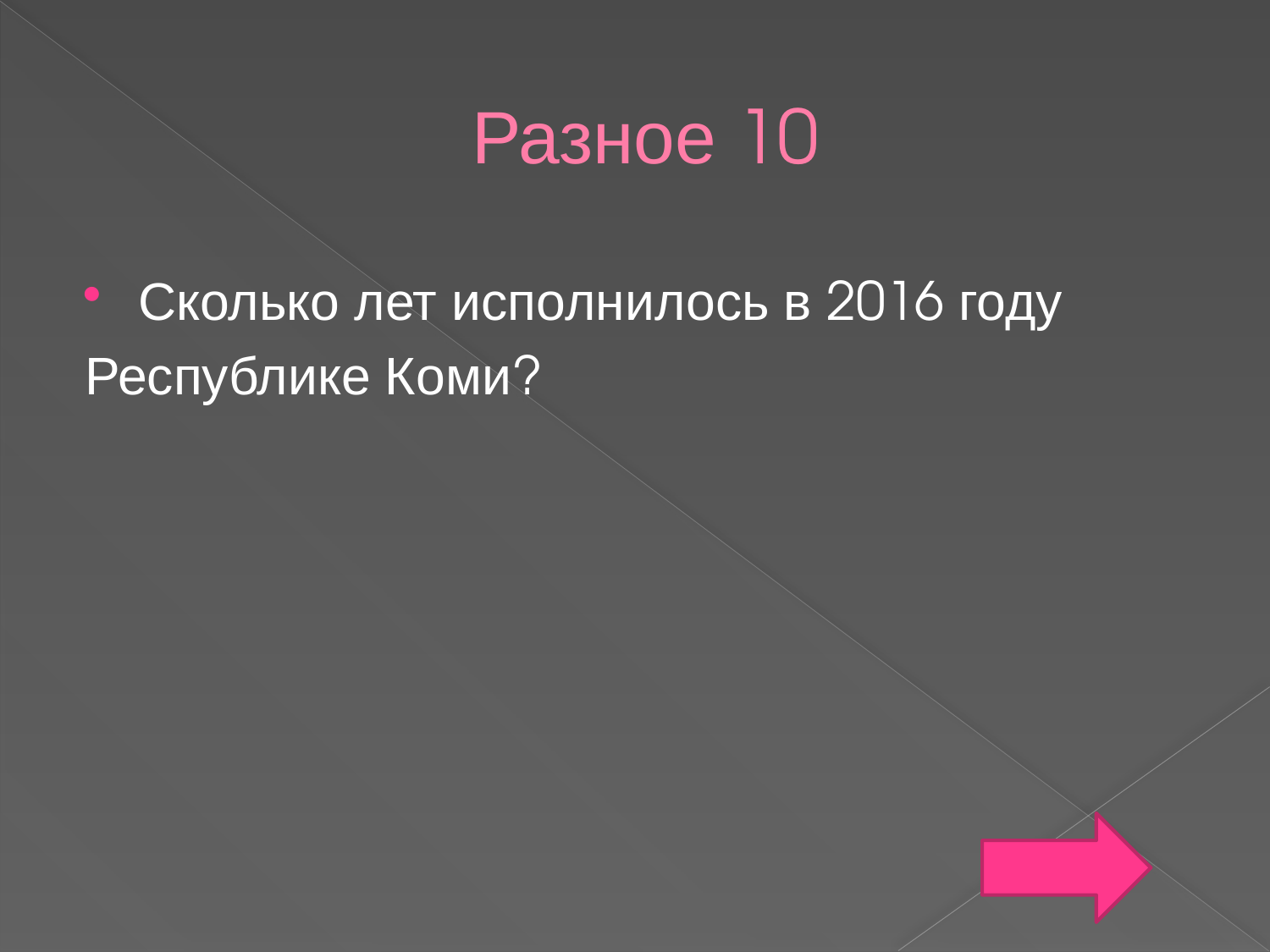

# Разное 10
Сколько лет исполнилось в 2016 году
Республике Коми?